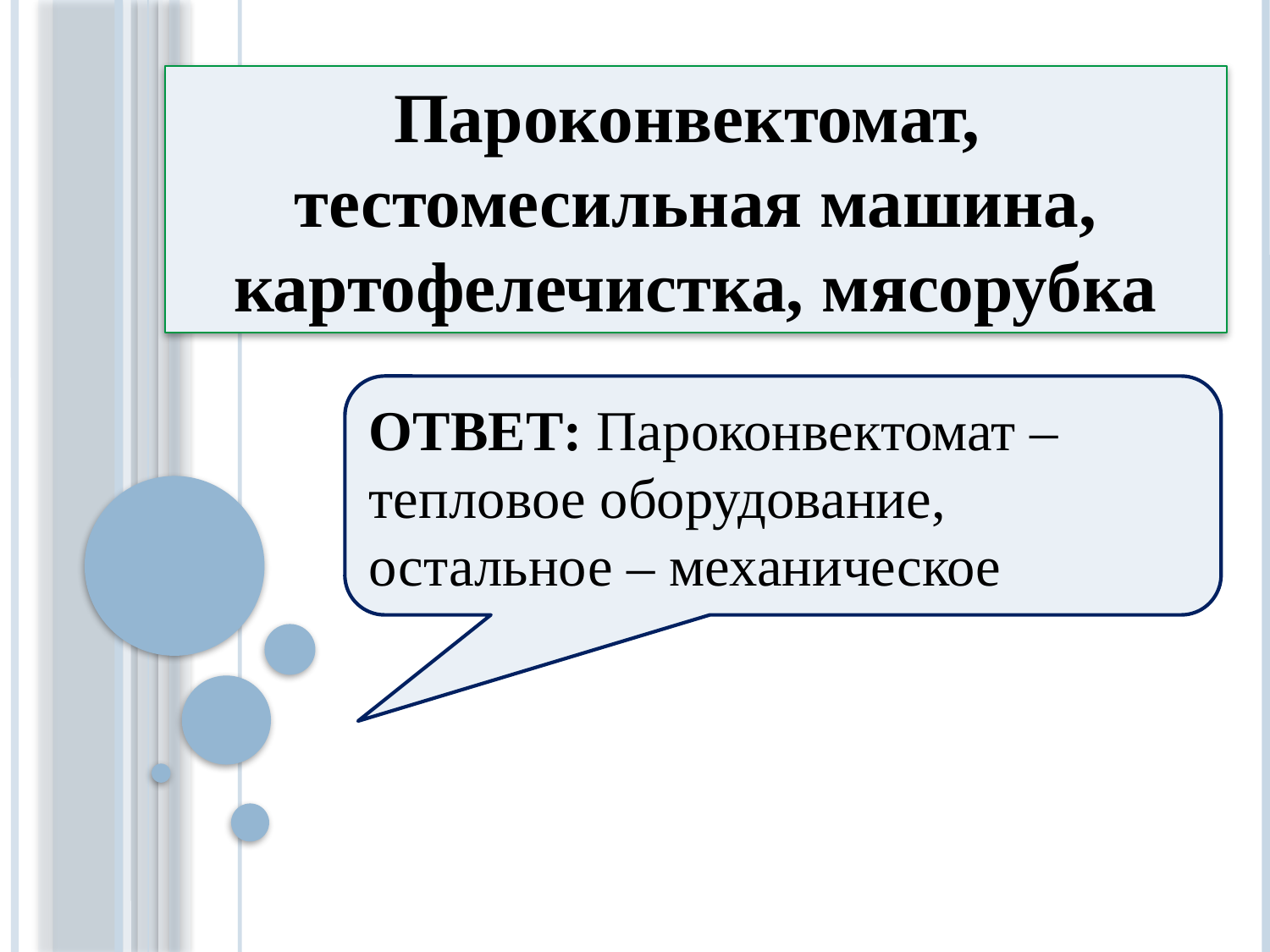

Пароконвектомат,
тестомесильная машина, картофелечистка, мясорубка
ОТВЕТ: Пароконвектомат – тепловое оборудование, остальное – механическое